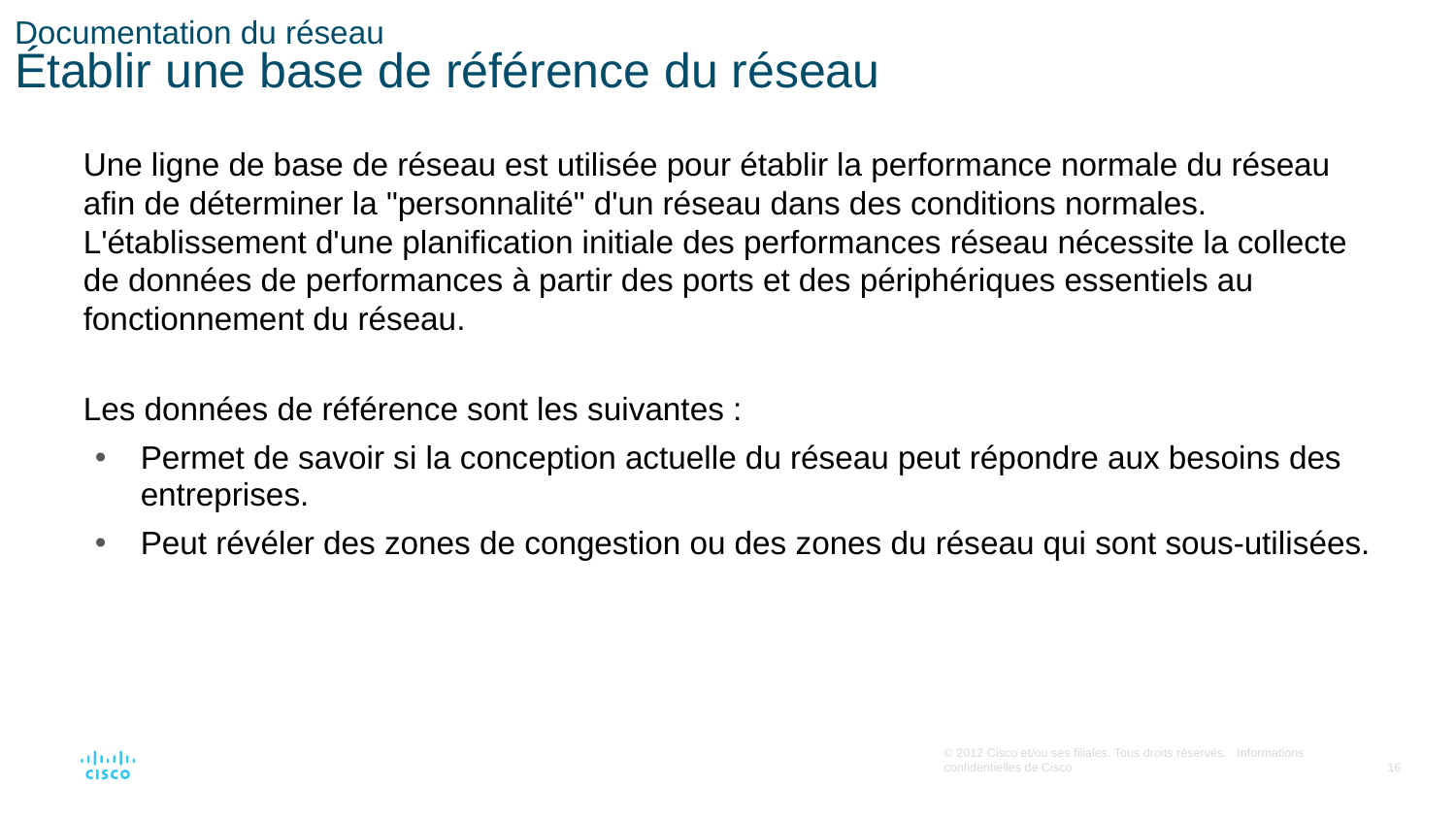

# Documentation du réseau Établir une base de référence du réseau
Une ligne de base de réseau est utilisée pour établir la performance normale du réseau afin de déterminer la "personnalité" d'un réseau dans des conditions normales. L'établissement d'une planification initiale des performances réseau nécessite la collecte de données de performances à partir des ports et des périphériques essentiels au fonctionnement du réseau.

Les données de référence sont les suivantes :
Permet de savoir si la conception actuelle du réseau peut répondre aux besoins des entreprises.
Peut révéler des zones de congestion ou des zones du réseau qui sont sous-utilisées.